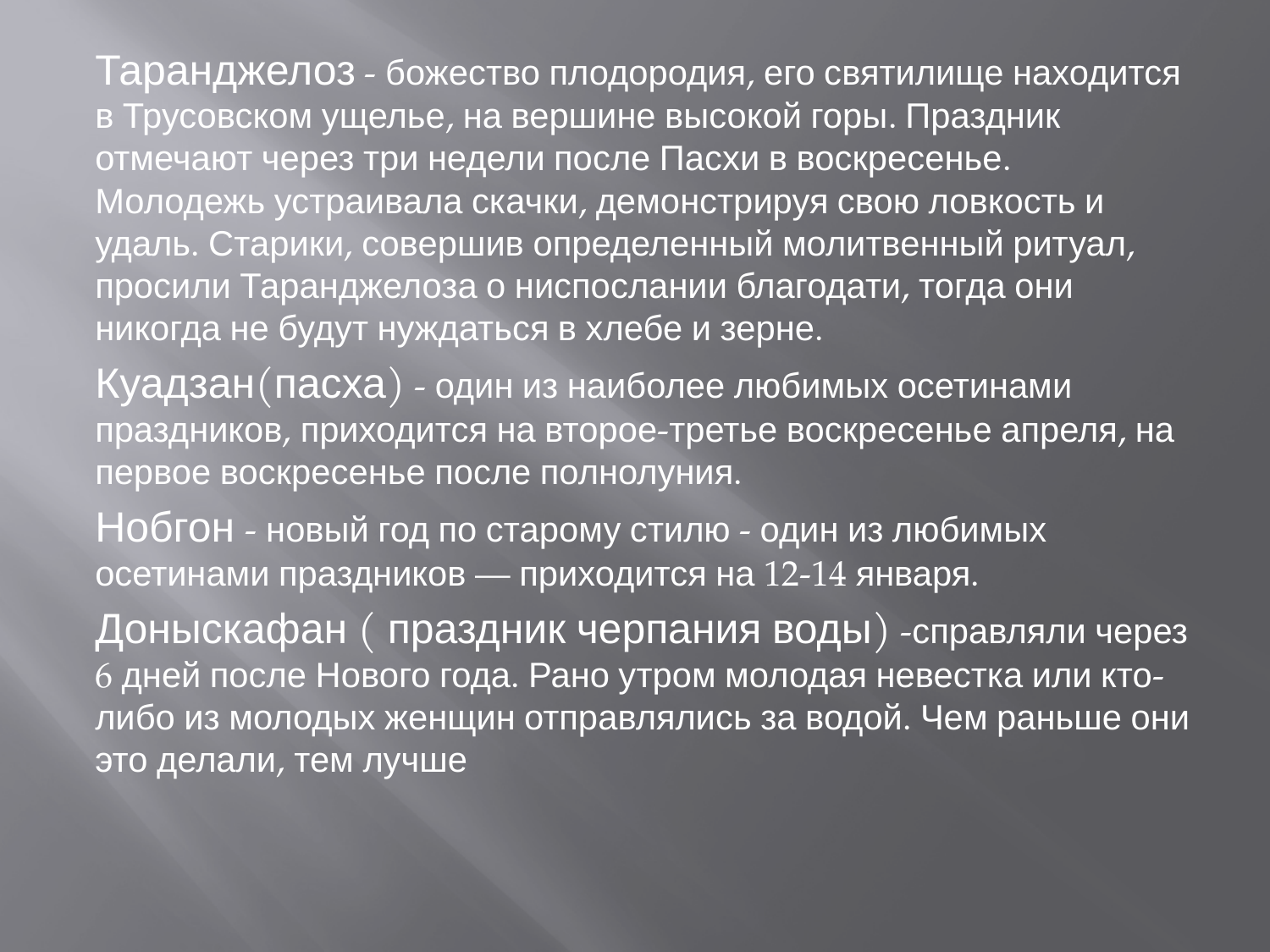

Таранджелоз - божество плодородия, его святилище находится в Трусовском ущелье, на вершине высокой горы. Праздник отмечают через три недели после Пасхи в воскресенье.  Молодежь устраивала скачки, демонстрируя свою ловкость и удаль. Старики, совершив определенный молитвенный ритуал, просили Таранджелоза о ниспослании благодати, тогда они никогда не будут нуждаться в хлебе и зерне.
Куадзан(пасха) - один из наиболее любимых осетинами праздников, приходится на второе-третье воскресенье апреля, на первое воскресенье после полнолуния.
Нобгон - новый год по старому стилю - один из любимых осетинами праздников — приходится на 12-14 января.
Доныскафан ( праздник черпания воды) -справляли через 6 дней после Нового года. Рано утром молодая невестка или кто-либо из молодых женщин отправлялись за водой. Чем раньше они это делали, тем лучше